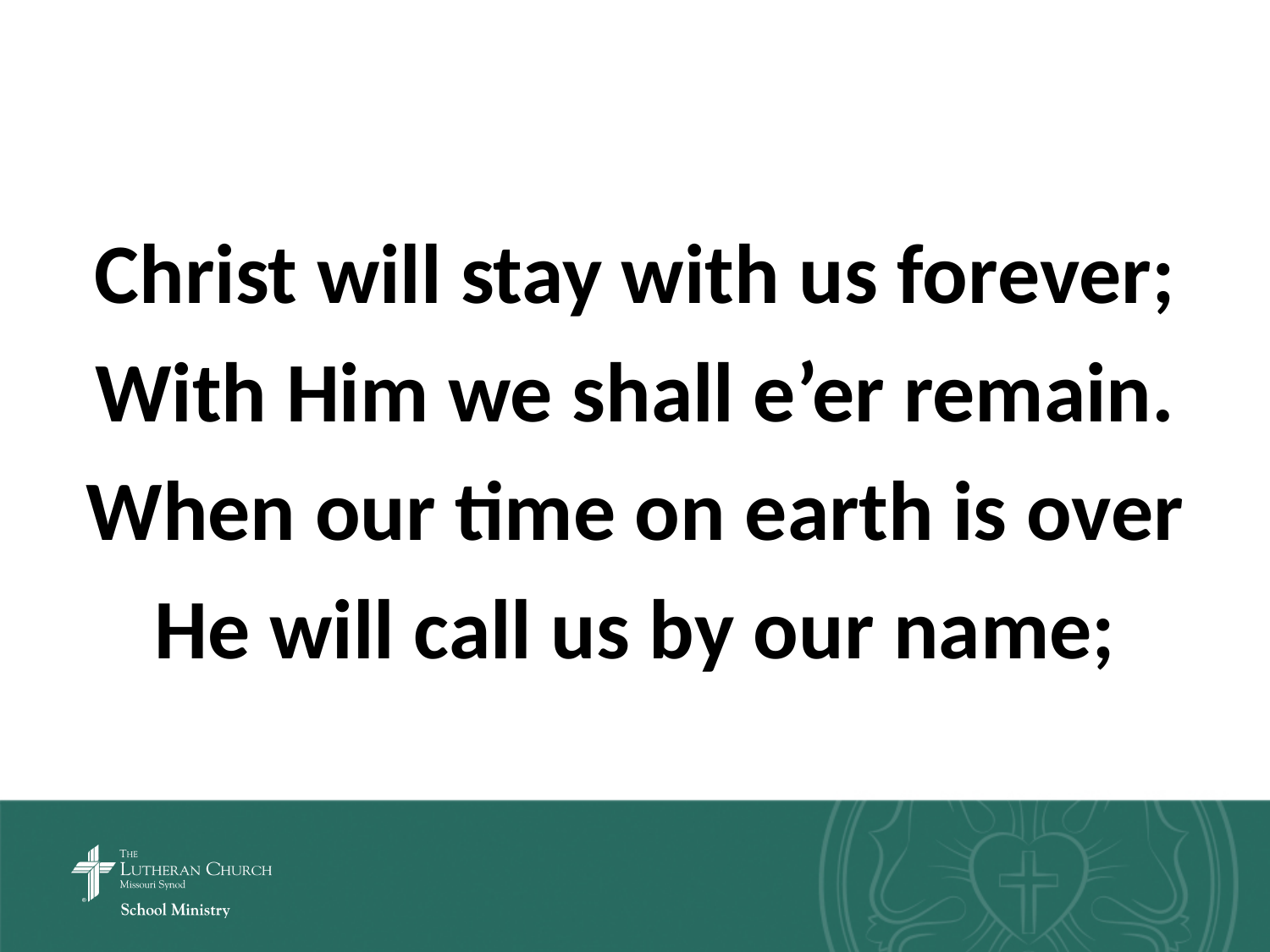

Christ will stay with us forever;
With Him we shall e’er remain.
When our time on earth is over
He will call us by our name;